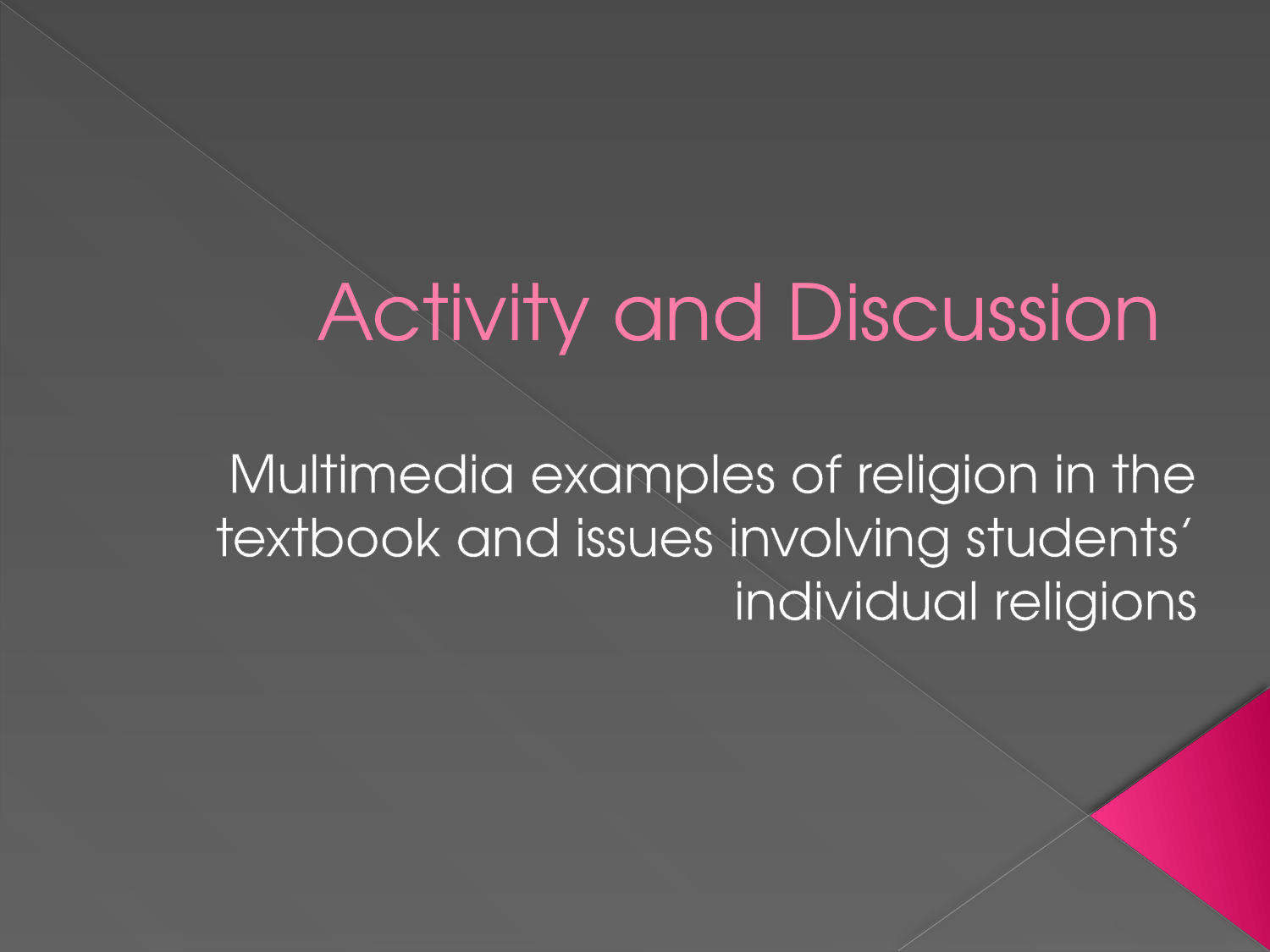

# Activity and Discussion
Multimedia examples of religion in the textbook and issues involving students’ individual religions